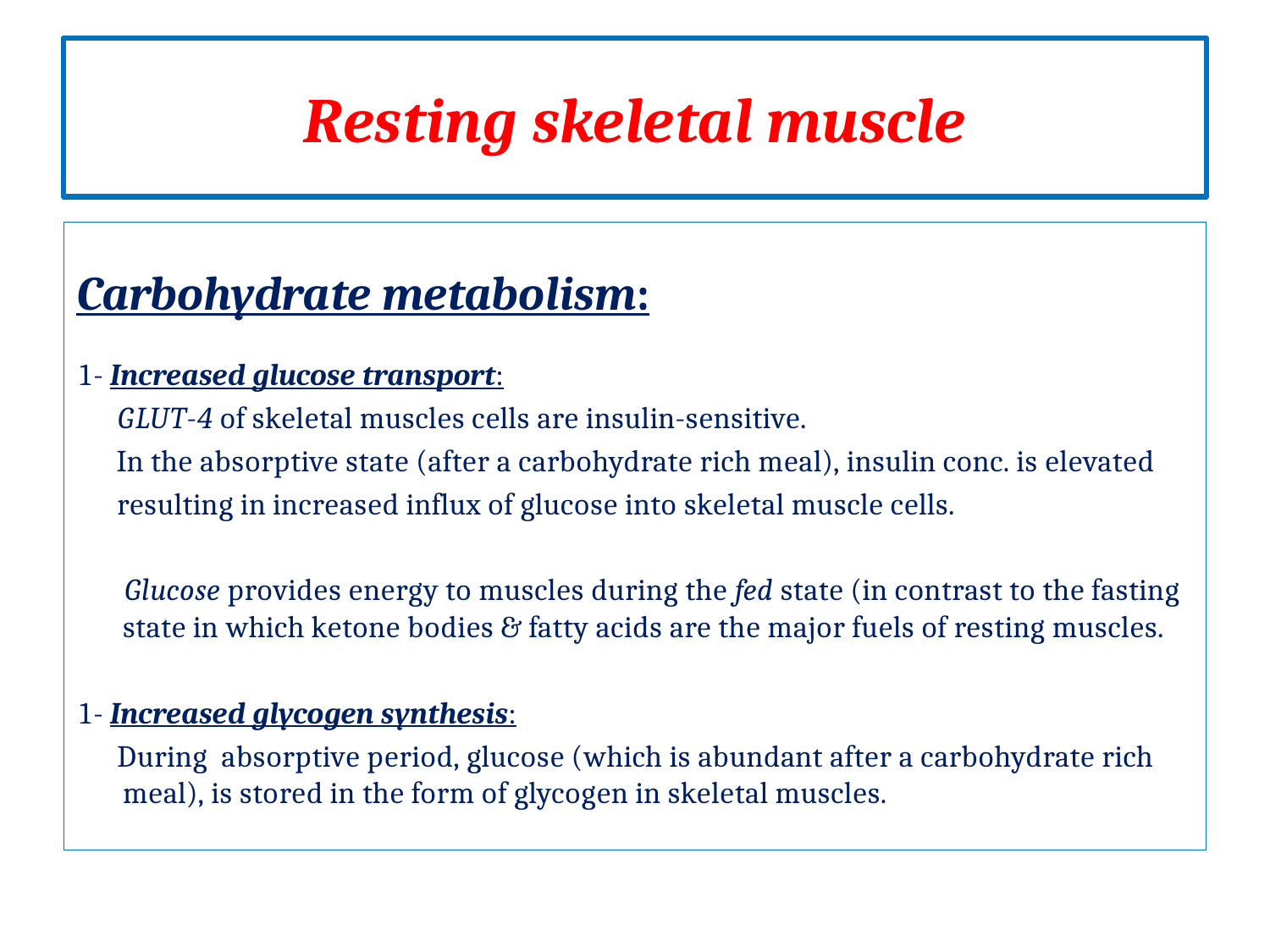

# Resting skeletal muscle

Carbohydrate metabolism:

1- Increased glucose transport:
      GLUT-4 of skeletal muscles cells are insulin-sensitive.
      In the absorptive state (after a carbohydrate rich meal), insulin conc. is elevated
      resulting in increased influx of glucose into skeletal muscle cells.

       Glucose provides energy to muscles during the fed state (in contrast to the fasting state in which ketone bodies & fatty acids are the major fuels of resting muscles.

1- Increased glycogen synthesis:
      During  absorptive period, glucose (which is abundant after a carbohydrate rich meal), is stored in the form of glycogen in skeletal muscles.